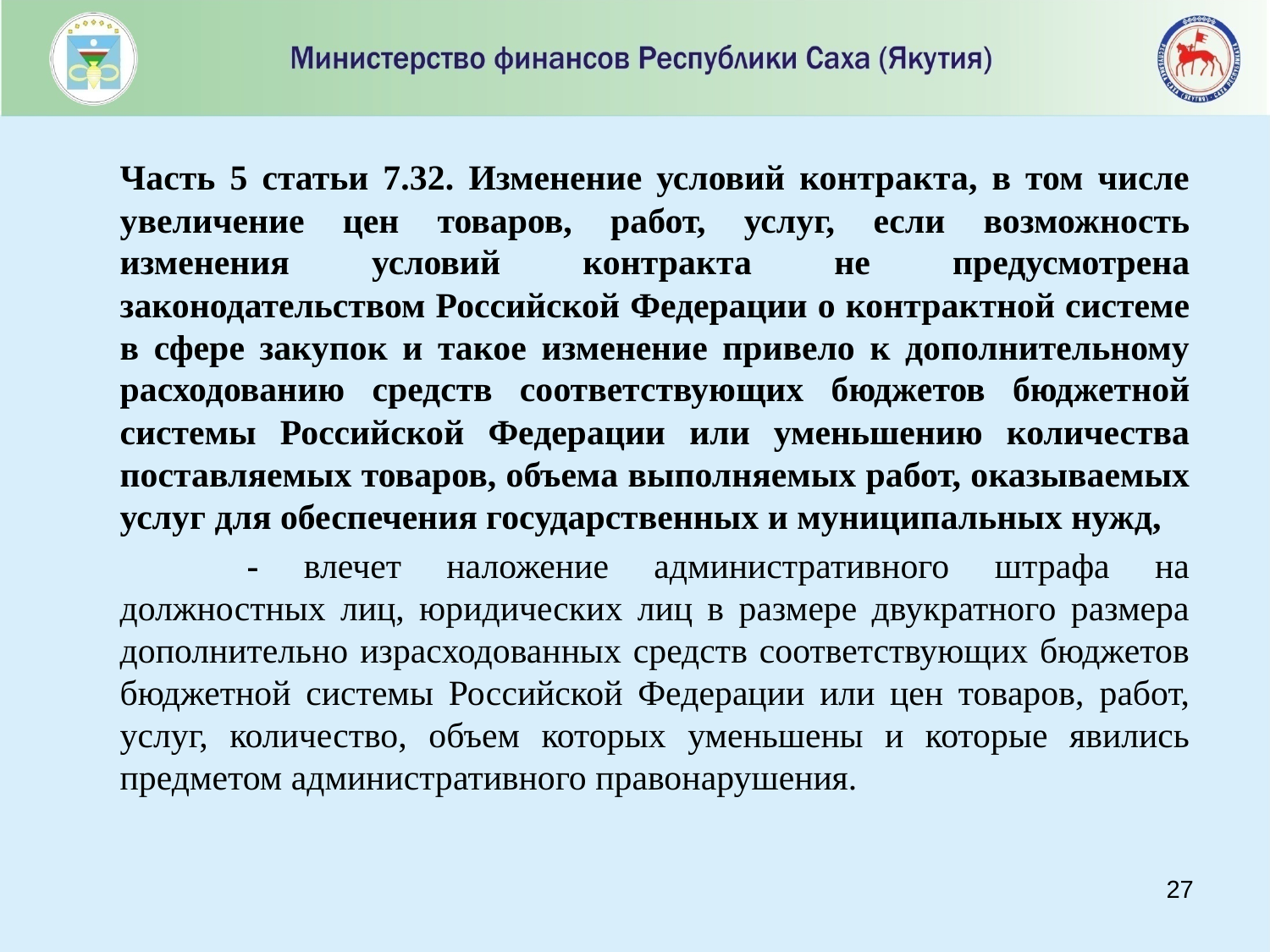

#
	Часть 5 статьи 7.32. Изменение условий контракта, в том числе увеличение цен товаров, работ, услуг, если возможность изменения условий контракта не предусмотрена законодательством Российской Федерации о контрактной системе в сфере закупок и такое изменение привело к дополнительному расходованию средств соответствующих бюджетов бюджетной системы Российской Федерации или уменьшению количества поставляемых товаров, объема выполняемых работ, оказываемых услуг для обеспечения государственных и муниципальных нужд,
		- влечет наложение административного штрафа на должностных лиц, юридических лиц в размере двукратного размера дополнительно израсходованных средств соответствующих бюджетов бюджетной системы Российской Федерации или цен товаров, работ, услуг, количество, объем которых уменьшены и которые явились предметом административного правонарушения.
27